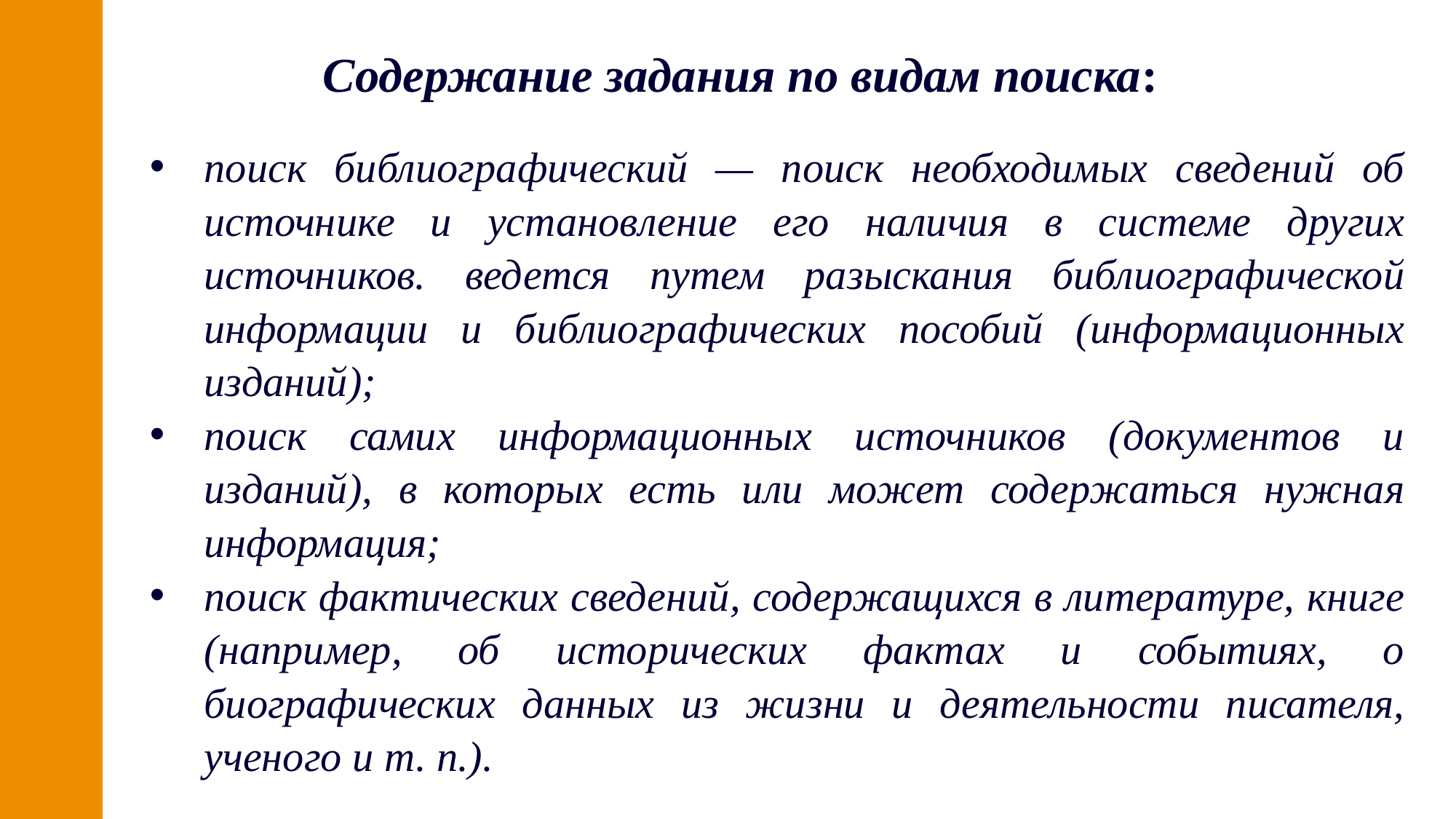

Содержание задания по видам поиска:
поиск библиографический — поиск необходимых сведений об источнике и установление его наличия в системе других источников. ведется путем разыскания библиографической информации и библиографических пособий (информационных изданий);
поиск самих информационных источников (документов и изданий), в которых есть или может содержаться нужная информация;
поиск фактических сведений, содержащихся в литературе, книге (например, об исторических фактах и событиях, о биографических данных из жизни и деятельности писателя, ученого и т. п.).